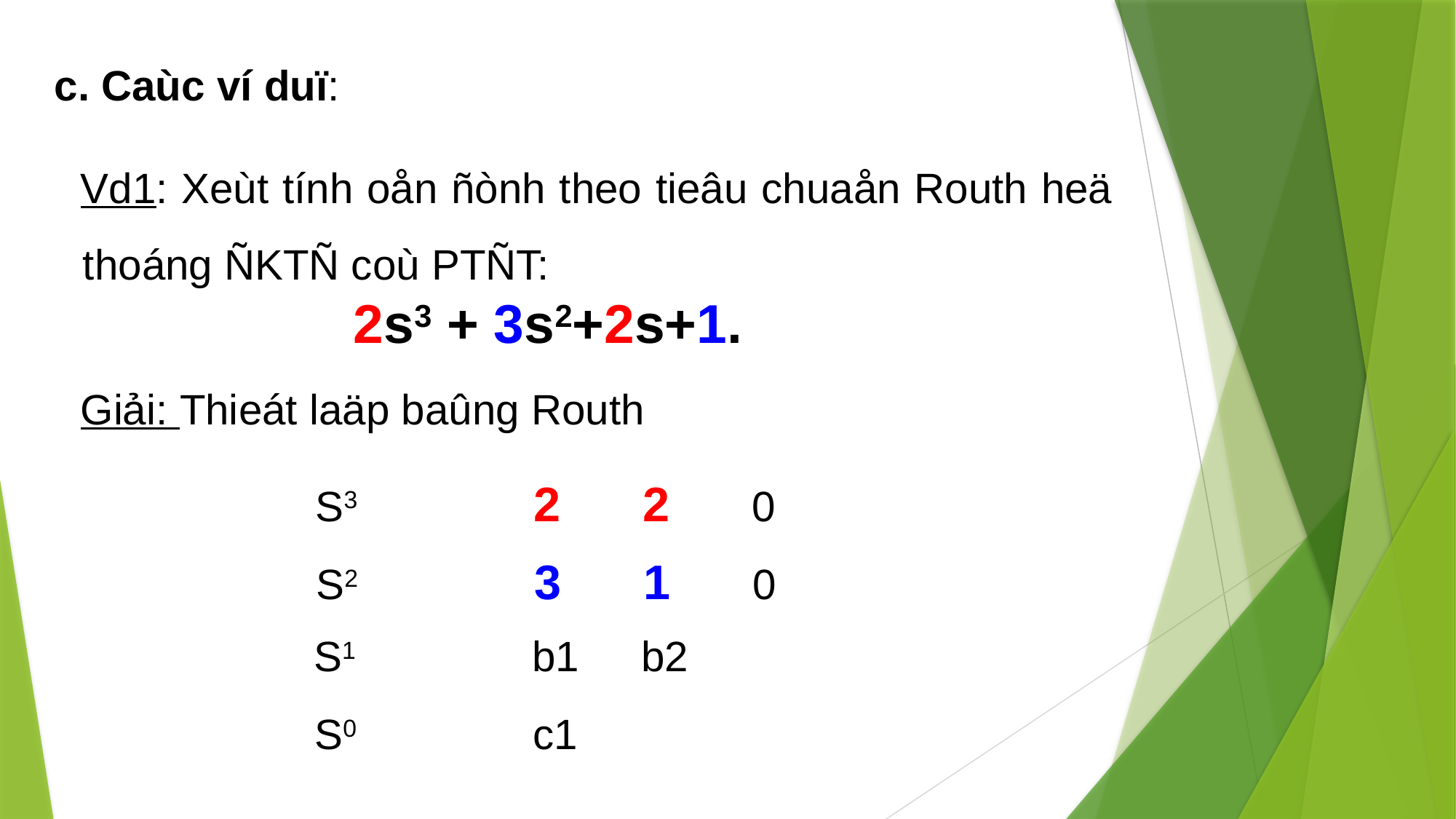

c. Caùc ví duï:
Vd1: Xeùt tính oån ñònh theo tieâu chuaån Routh heä thoáng ÑKTÑ coù PTÑT:
2s3 + 3s2+2s+1.
Giải: Thieát laäp baûng Routh

S3		2	2	0
S2		3	1	0
S1		b1	b2
S0		c1